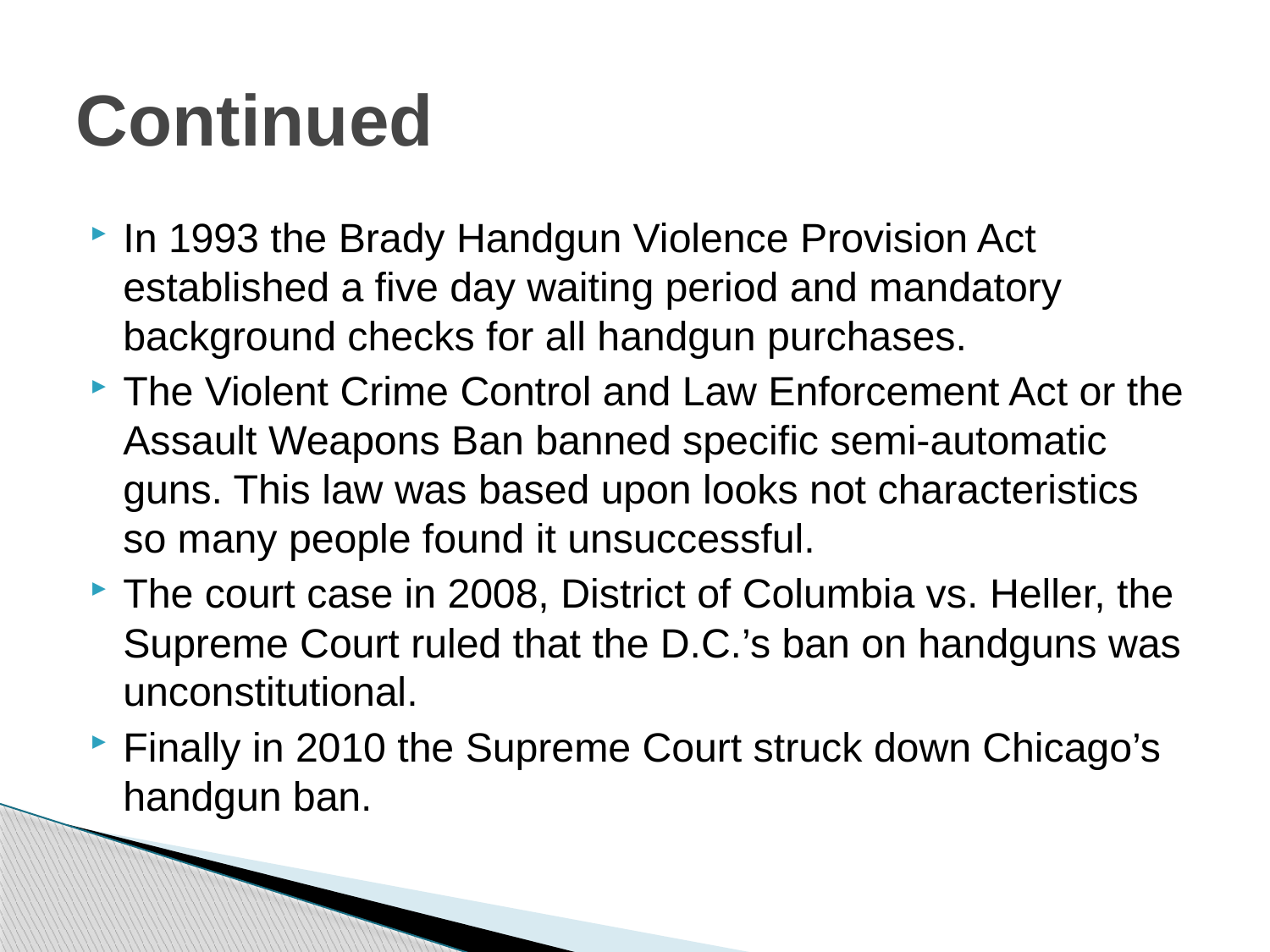

# Continued
In 1993 the Brady Handgun Violence Provision Act established a five day waiting period and mandatory background checks for all handgun purchases.
The Violent Crime Control and Law Enforcement Act or the Assault Weapons Ban banned specific semi-automatic guns. This law was based upon looks not characteristics so many people found it unsuccessful.
The court case in 2008, District of Columbia vs. Heller, the Supreme Court ruled that the D.C.’s ban on handguns was unconstitutional.
Finally in 2010 the Supreme Court struck down Chicago’s handgun ban.